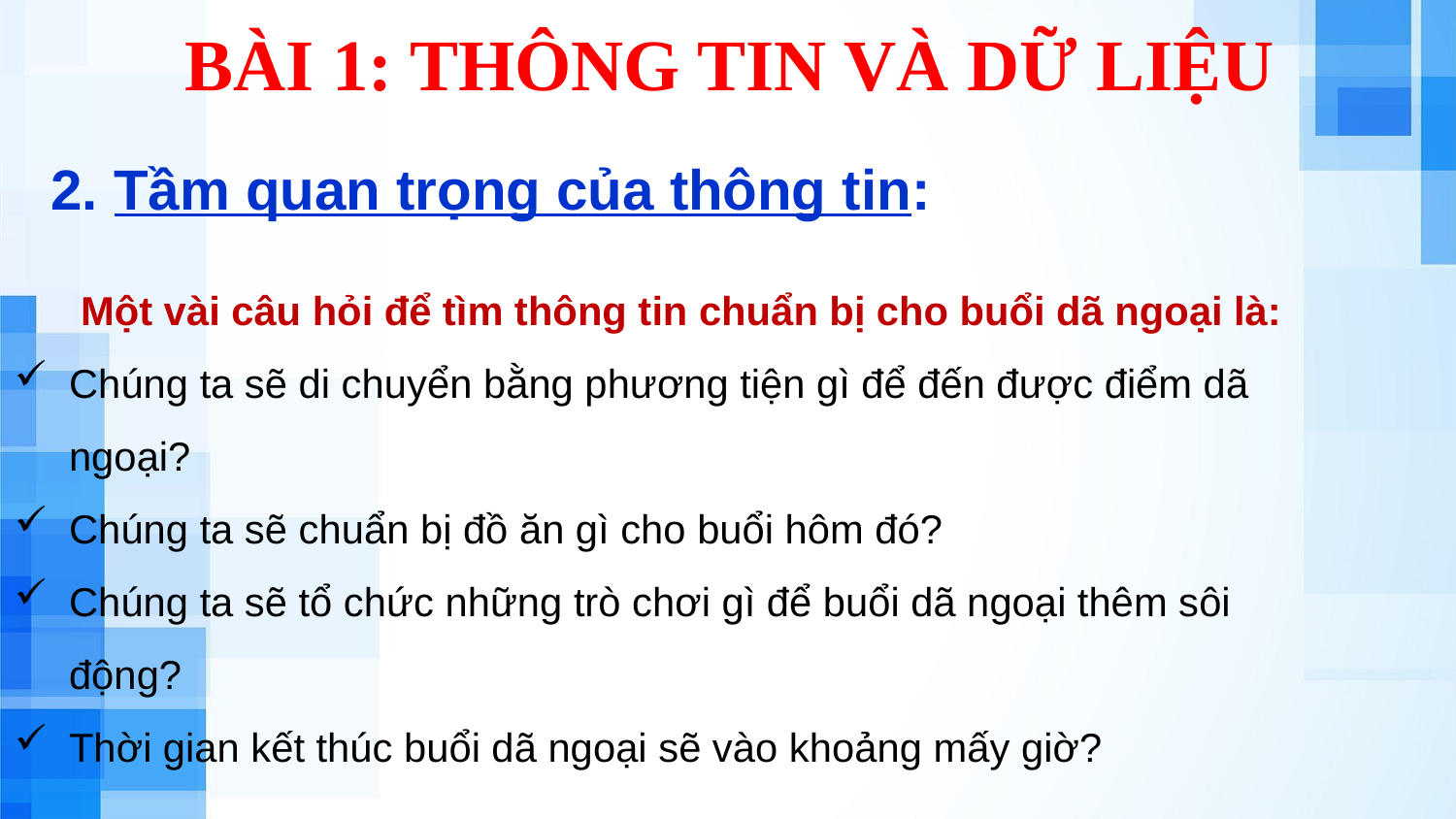

BÀI 1: THÔNG TIN VÀ DỮ LIỆU
2. Tầm quan trọng của thông tin:
Một vài câu hỏi để tìm thông tin chuẩn bị cho buổi dã ngoại là:
Chúng ta sẽ di chuyển bằng phương tiện gì để đến được điểm dã ngoại?
Chúng ta sẽ chuẩn bị đồ ăn gì cho buổi hôm đó?
Chúng ta sẽ tổ chức những trò chơi gì để buổi dã ngoại thêm sôi động?
Thời gian kết thúc buổi dã ngoại sẽ vào khoảng mấy giờ?